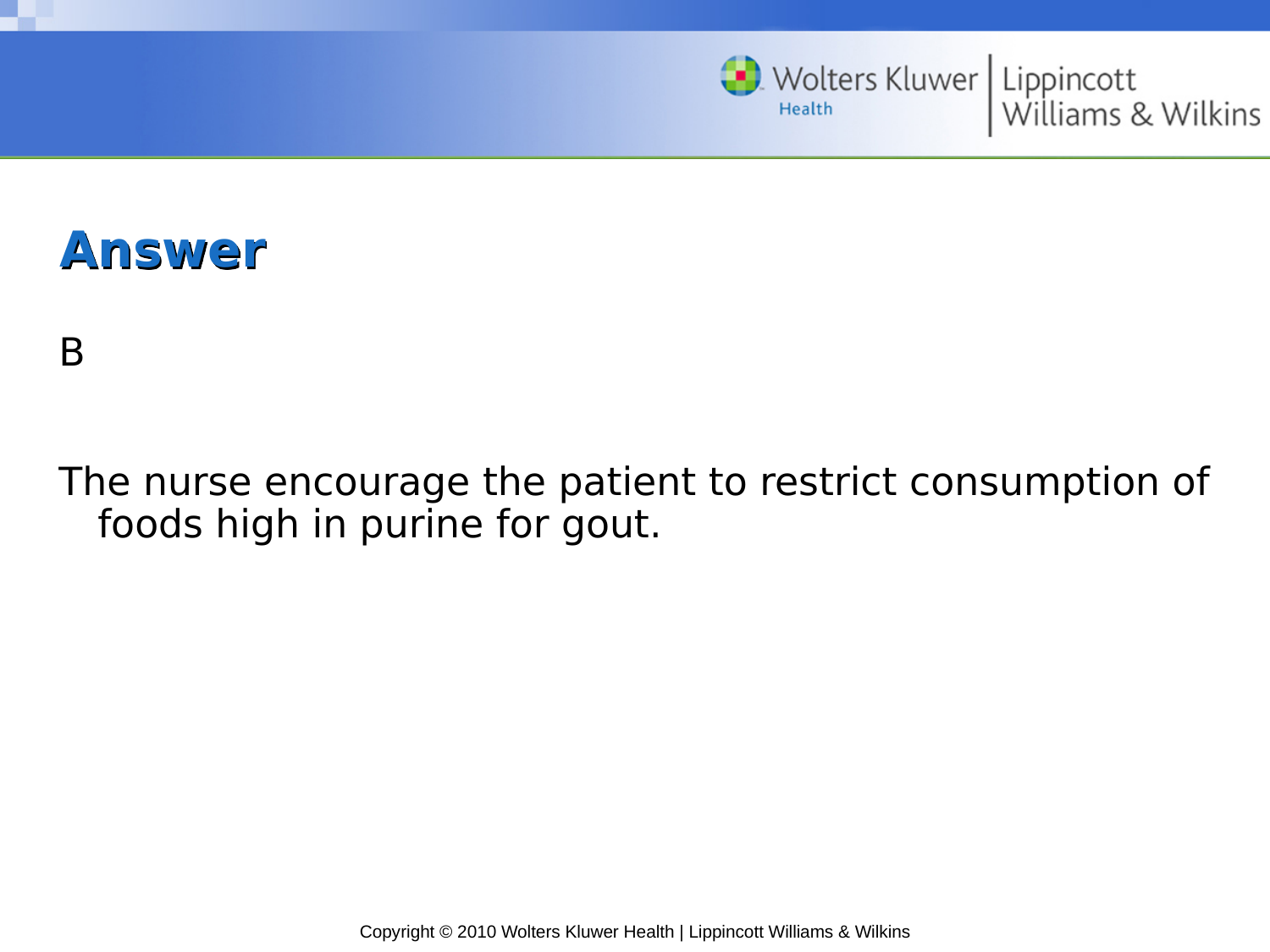

# Answer
B

The nurse encourage the patient to restrict consumption of foods high in purine for gout.